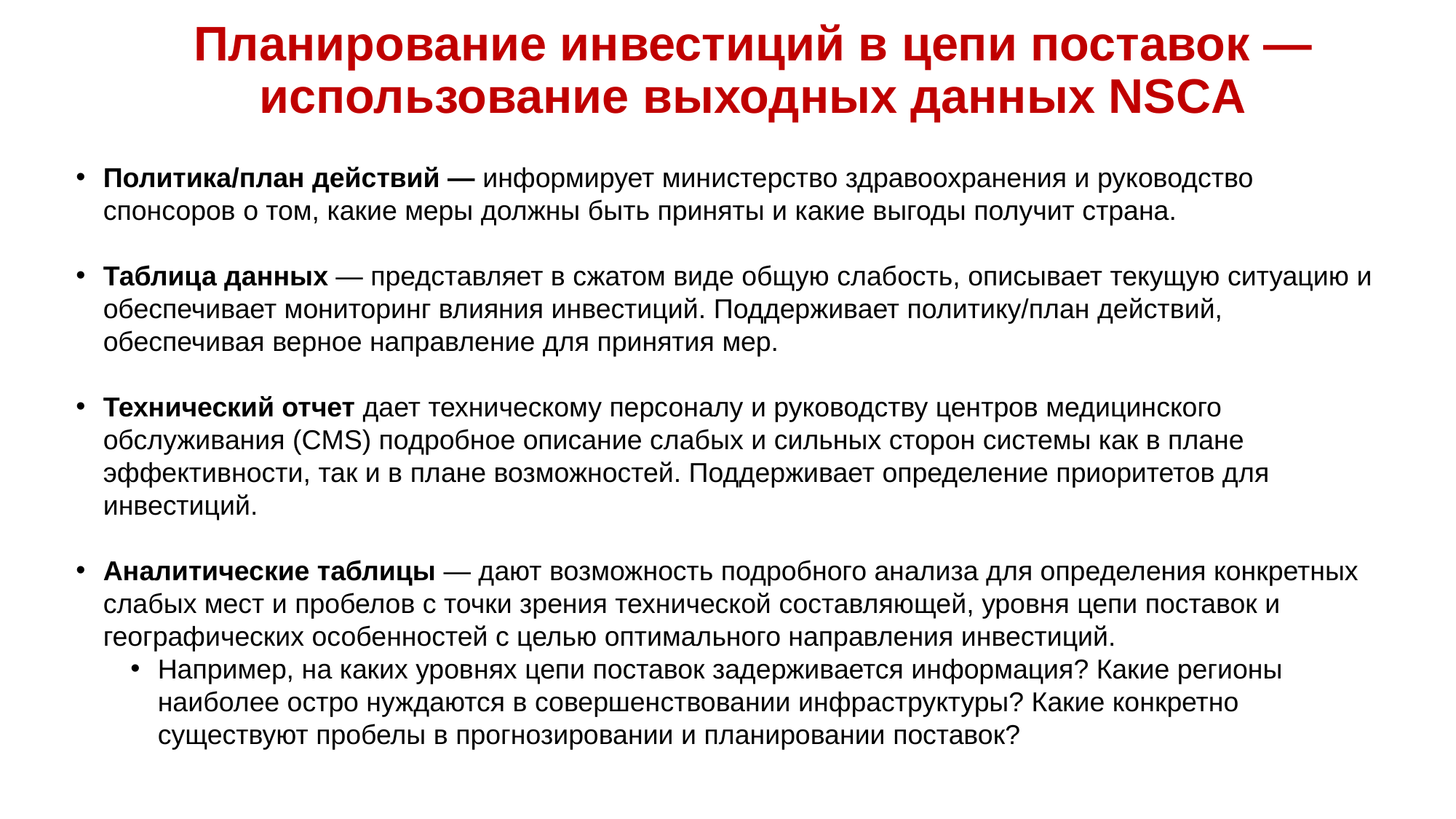

# Планирование инвестиций в цепи поставок — использование выходных данных NSCA
Политика/план действий ― информирует министерство здравоохранения и руководство спонсоров о том, какие меры должны быть приняты и какие выгоды получит страна.

Таблица данных ― представляет в сжатом виде общую слабость, описывает текущую ситуацию и обеспечивает мониторинг влияния инвестиций. Поддерживает политику/план действий, обеспечивая верное направление для принятия мер.

Технический отчет дает техническому персоналу и руководству центров медицинского обслуживания (CMS) подробное описание слабых и сильных сторон системы как в плане эффективности, так и в плане возможностей. Поддерживает определение приоритетов для инвестиций.

Аналитические таблицы ― дают возможность подробного анализа для определения конкретных слабых мест и пробелов с точки зрения технической составляющей, уровня цепи поставок и географических особенностей с целью оптимального направления инвестиций.
Например, на каких уровнях цепи поставок задерживается информация? Какие регионы наиболее остро нуждаются в совершенствовании инфраструктуры? Какие конкретно существуют пробелы в прогнозировании и планировании поставок?